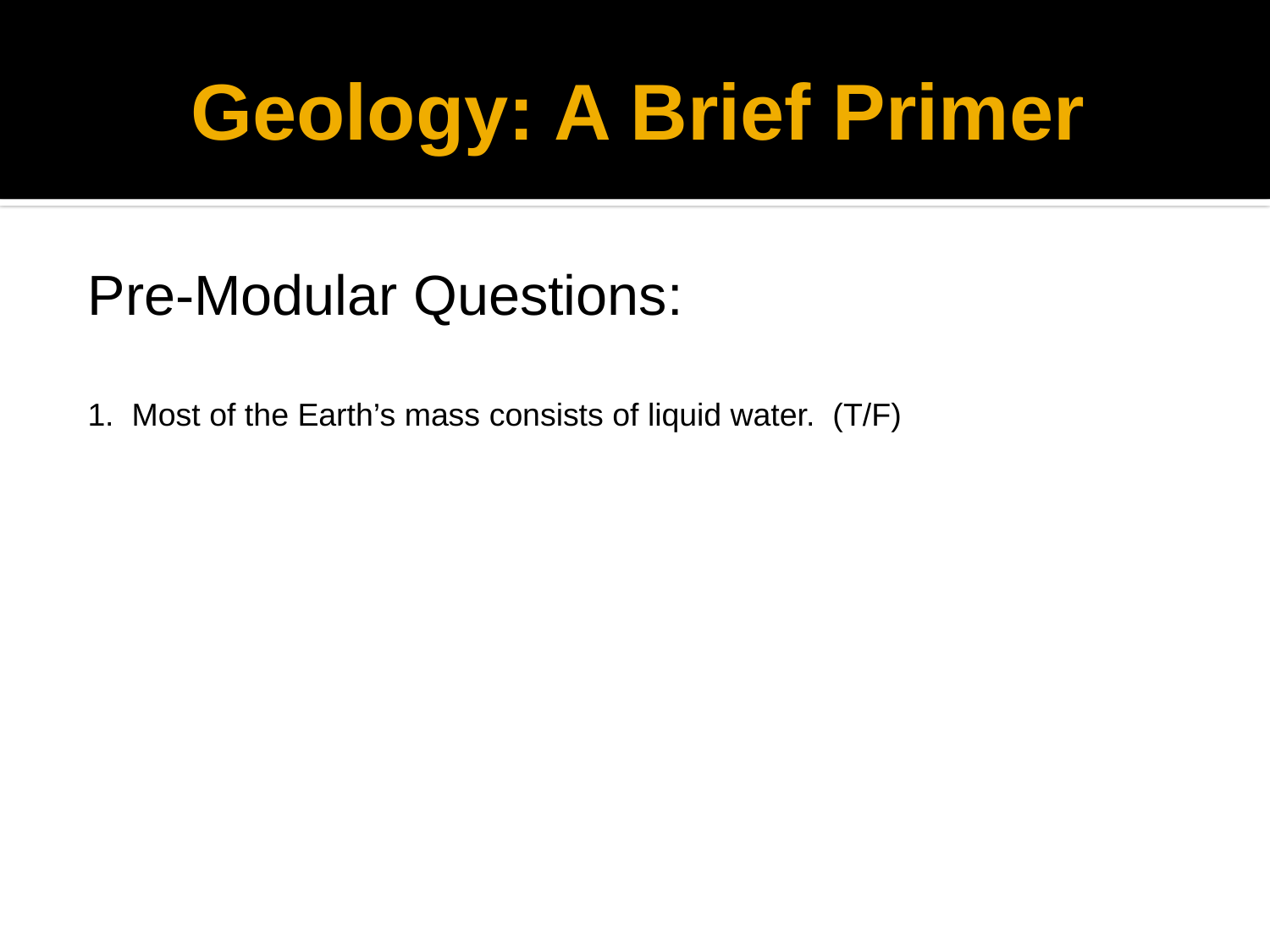

# Geology: A Brief Primer
Pre-Modular Questions:

1.  Most of the Earth’s mass consists of liquid water.  (T/F)